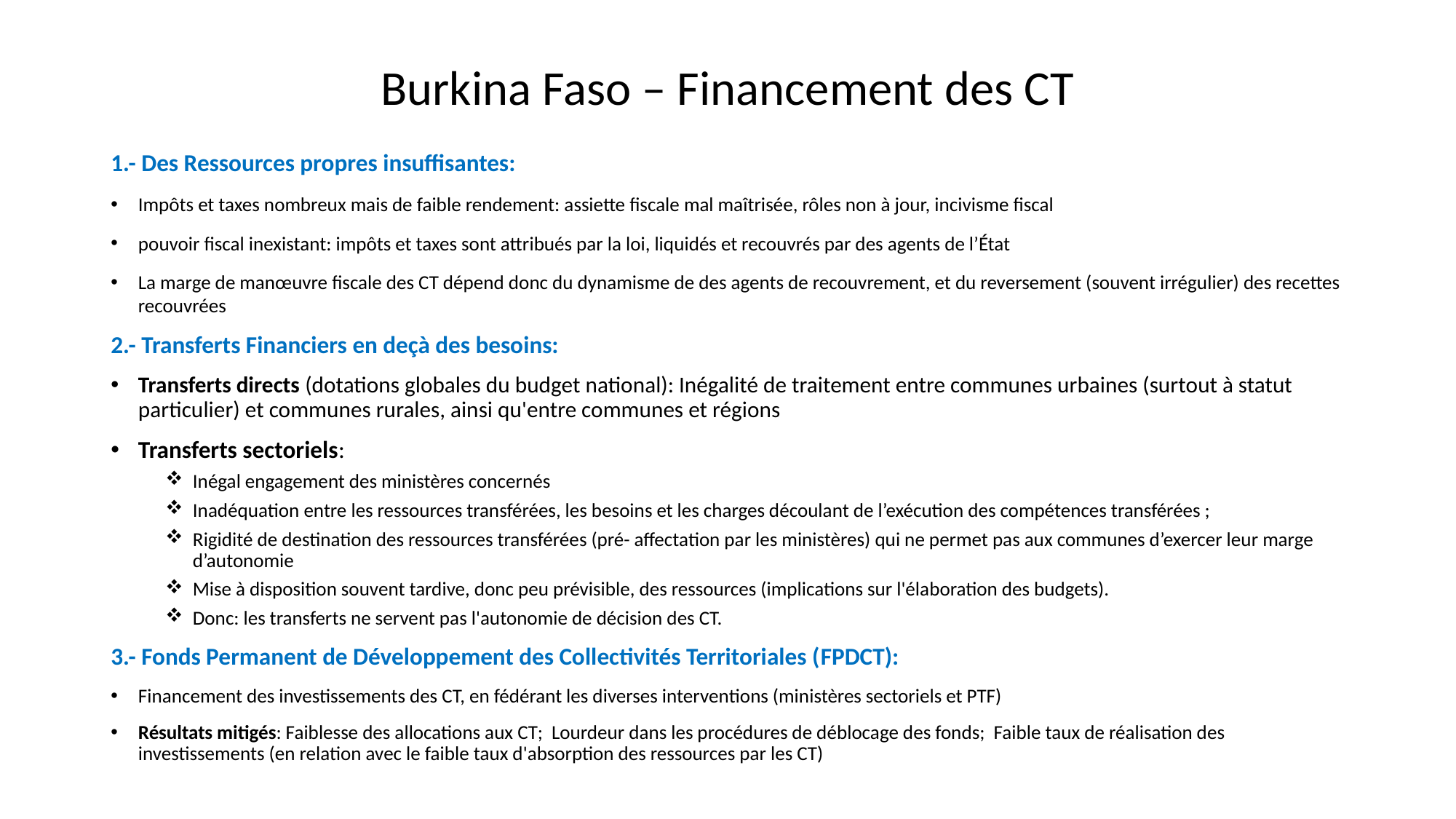

# Burkina Faso – Financement des CT
1.- Des Ressources propres insuffisantes:
Impôts et taxes nombreux mais de faible rendement: assiette fiscale mal maîtrisée, rôles non à jour, incivisme fiscal
pouvoir fiscal inexistant: impôts et taxes sont attribués par la loi, liquidés et recouvrés par des agents de l’État
La marge de manœuvre fiscale des Ct dépend donc du dynamisme de des agents de recouvrement, et du reversement (souvent irrégulier) des recettes recouvrées
2.- Transferts Financiers en deçà des besoins:
Transferts directs (dotations globales du budget national): Inégalité de traitement entre communes urbaines (surtout à statut particulier) et communes rurales, ainsi qu'entre communes et régions
Transferts sectoriels:
Inégal engagement des ministères concernés
Inadéquation entre les ressources transférées, les besoins et les charges découlant de l’exécution des compétences transférées ;
Rigidité de destination des ressources transférées (pré- affectation par les ministères) qui ne permet pas aux communes d’exercer leur marge d’autonomie
Mise à disposition souvent tardive, donc peu prévisible, des ressources (implications sur l'élaboration des budgets).
Donc: les transferts ne servent pas l'autonomie de décision des CT.
3.- Fonds Permanent de Développement des Collectivités Territoriales (Fpdct):
Financement des investissements des CT, en fédérant les diverses interven­tions (ministères sectoriels et Ptf)
Résultats mitigés: Faiblesse des allocations aux Ct;  Lourdeur dans les procédures de déblocage des fonds;  Faible taux de réalisation des investissements (en relation avec le faible taux d'absorption des ressources par les CT)